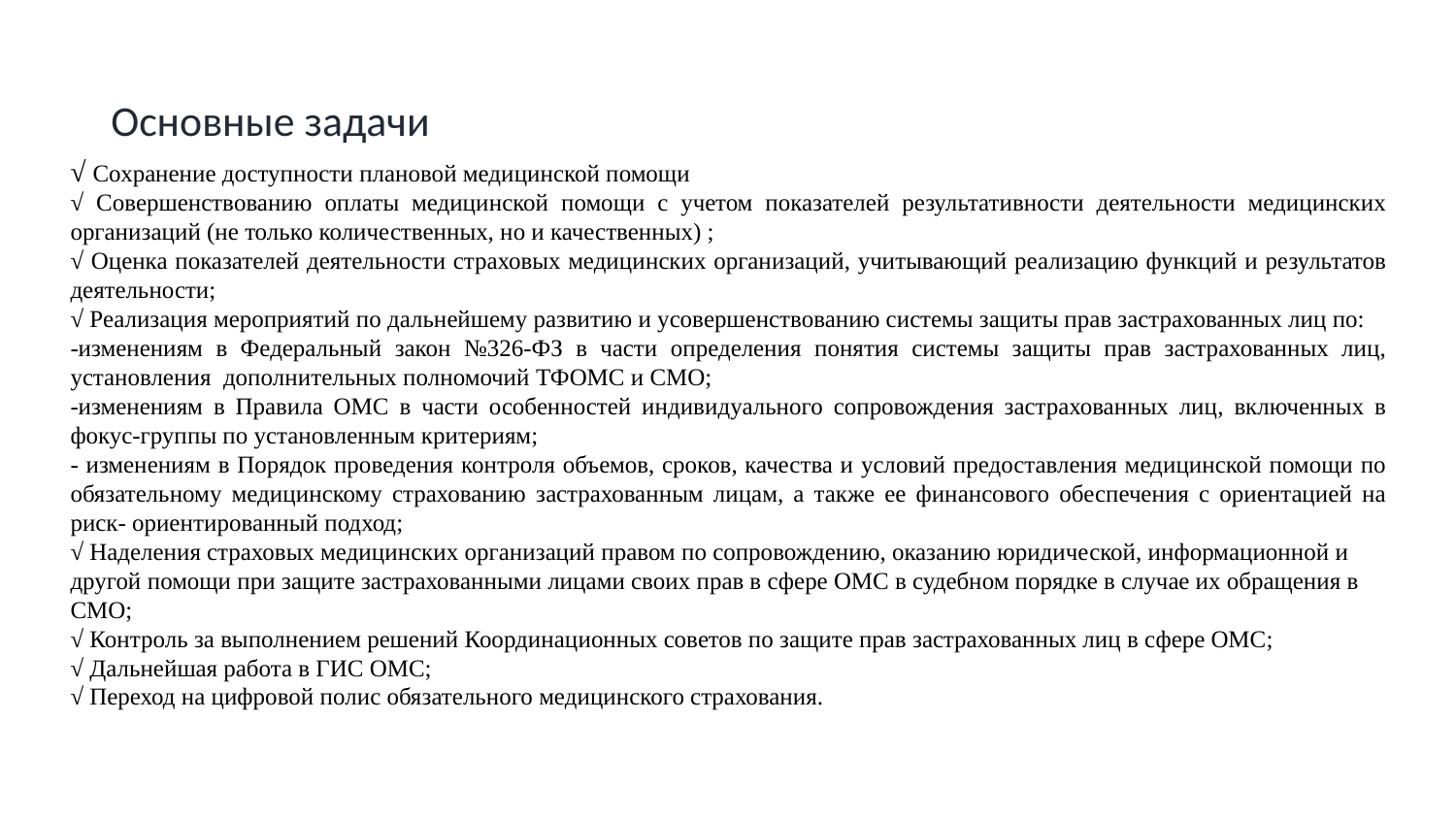

# Основные задачи
√ Сохранение доступности плановой медицинской помощи
√ Совершенствованию оплаты медицинской помощи с учетом показателей результативности деятельности медицинских организаций (не только количественных, но и качественных) ;
√ Оценка показателей деятельности страховых медицинских организаций, учитывающий реализацию функций и результатов деятельности;
√ Реализация мероприятий по дальнейшему развитию и усовершенствованию системы защиты прав застрахованных лиц по:
-изменениям в Федеральный закон №326-ФЗ в части определения понятия системы защиты прав застрахованных лиц, установления  дополнительных полномочий ТФОМС и СМО;
-изменениям в Правила ОМС в части особенностей индивидуального сопровождения застрахованных лиц, включенных в фокус-группы по установленным критериям;
- изменениям в Порядок проведения контроля объемов, сроков, качества и условий предоставления медицинской помощи по обязательному медицинскому страхованию застрахованным лицам, а также ее финансового обеспечения с ориентацией на риск- ориентированный подход;
√ Наделения страховых медицинских организаций правом по сопровождению, оказанию юридической, информационной и другой помощи при защите застрахованными лицами своих прав в сфере ОМС в судебном порядке в случае их обращения в СМО;
√ Контроль за выполнением решений Координационных советов по защите прав застрахованных лиц в сфере ОМС;
√ Дальнейшая работа в ГИС ОМС;
√ Переход на цифровой полис обязательного медицинского страхования.